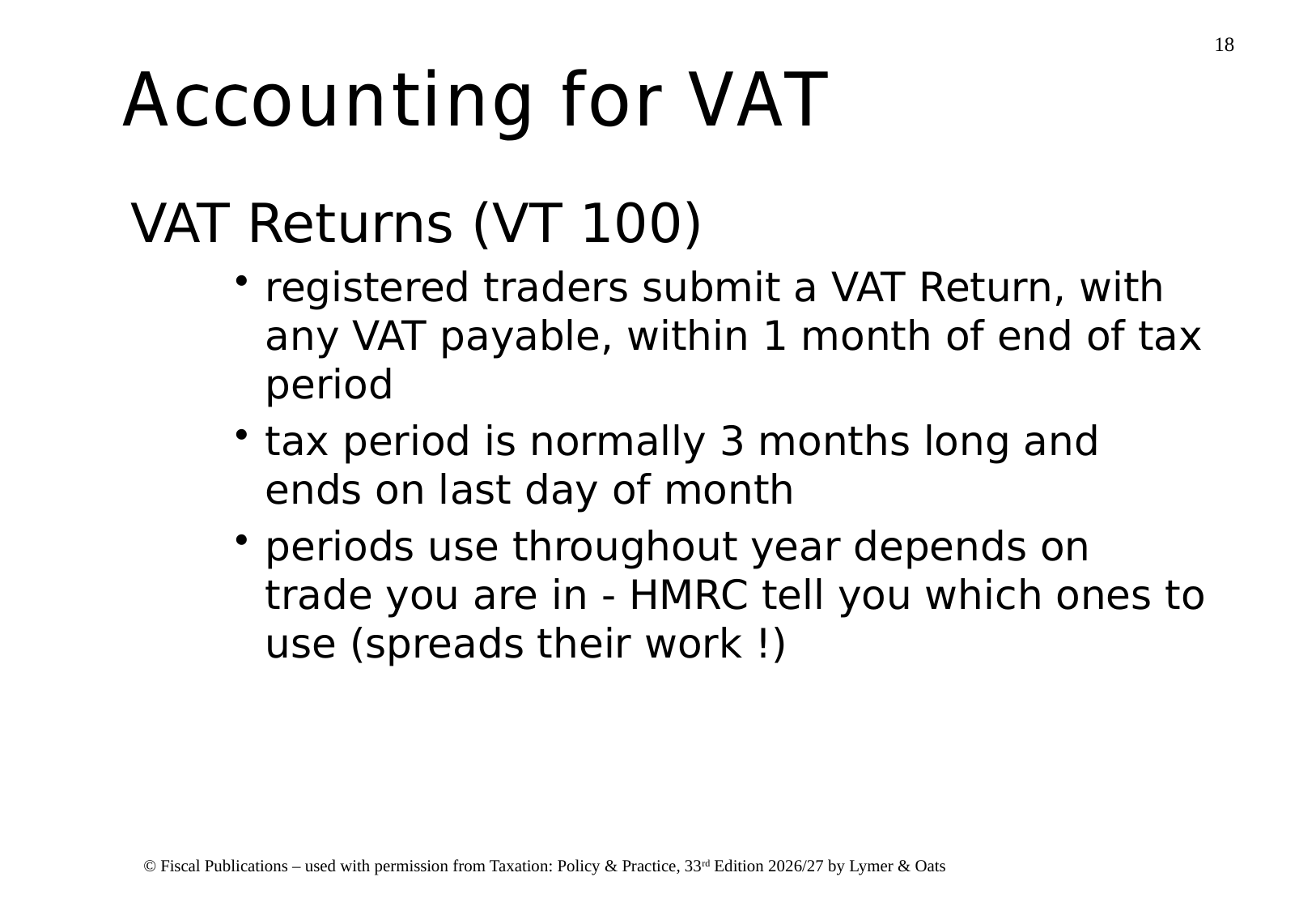

# Accounting for VAT
 VAT Returns (VT 100)
registered traders submit a VAT Return, with any VAT payable, within 1 month of end of tax period
tax period is normally 3 months long and ends on last day of month
periods use throughout year depends on trade you are in - HMRC tell you which ones to use (spreads their work !)